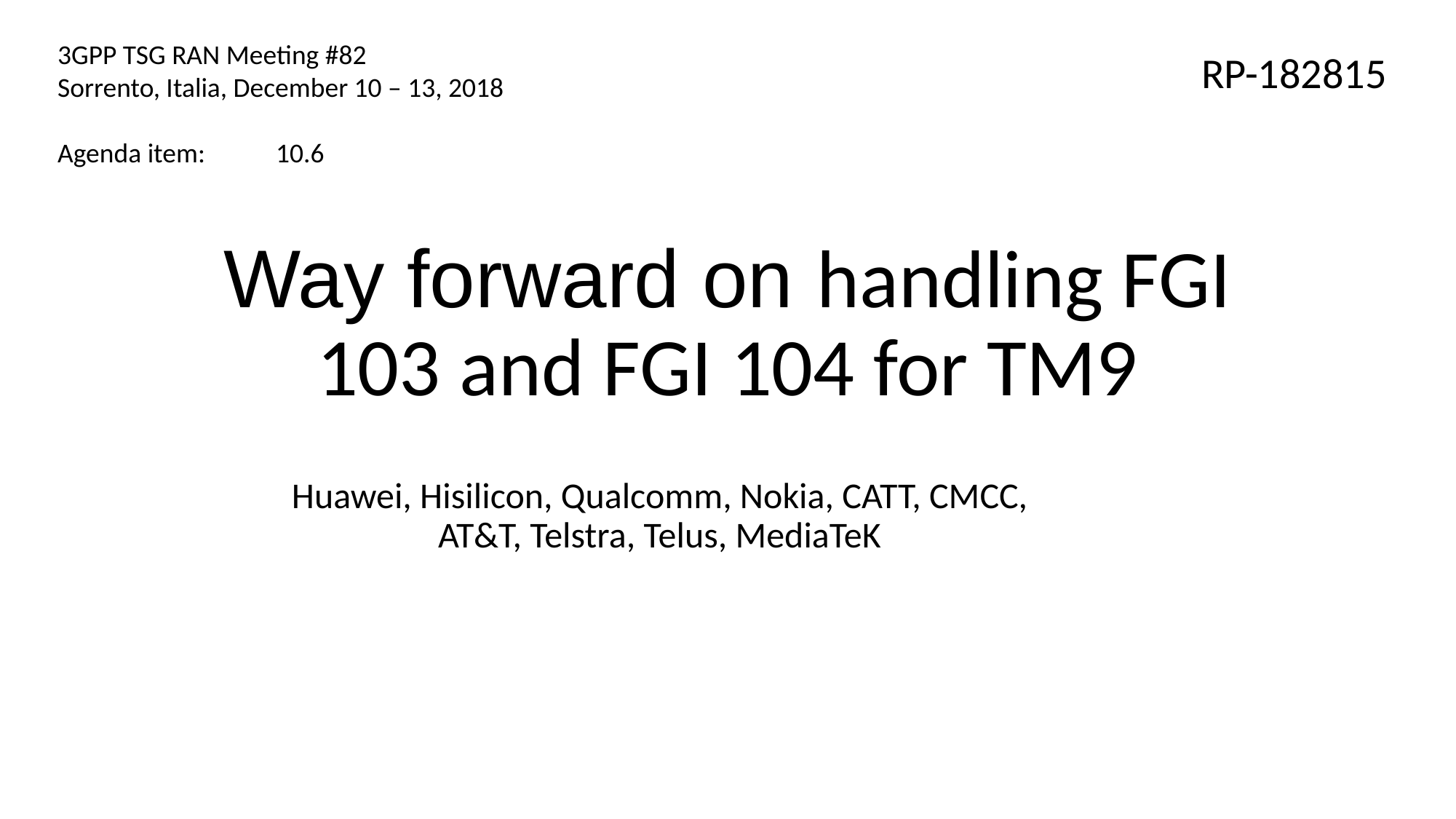

RP-182815
3GPP TSG RAN Meeting #82
Sorrento, Italia, December 10 – 13, 2018

Agenda item:	10.6
# Way forward on handling FGI 103 and FGI 104 for TM9
Huawei, Hisilicon, Qualcomm, Nokia, CATT, CMCC, AT&T, Telstra, Telus, MediaTeK